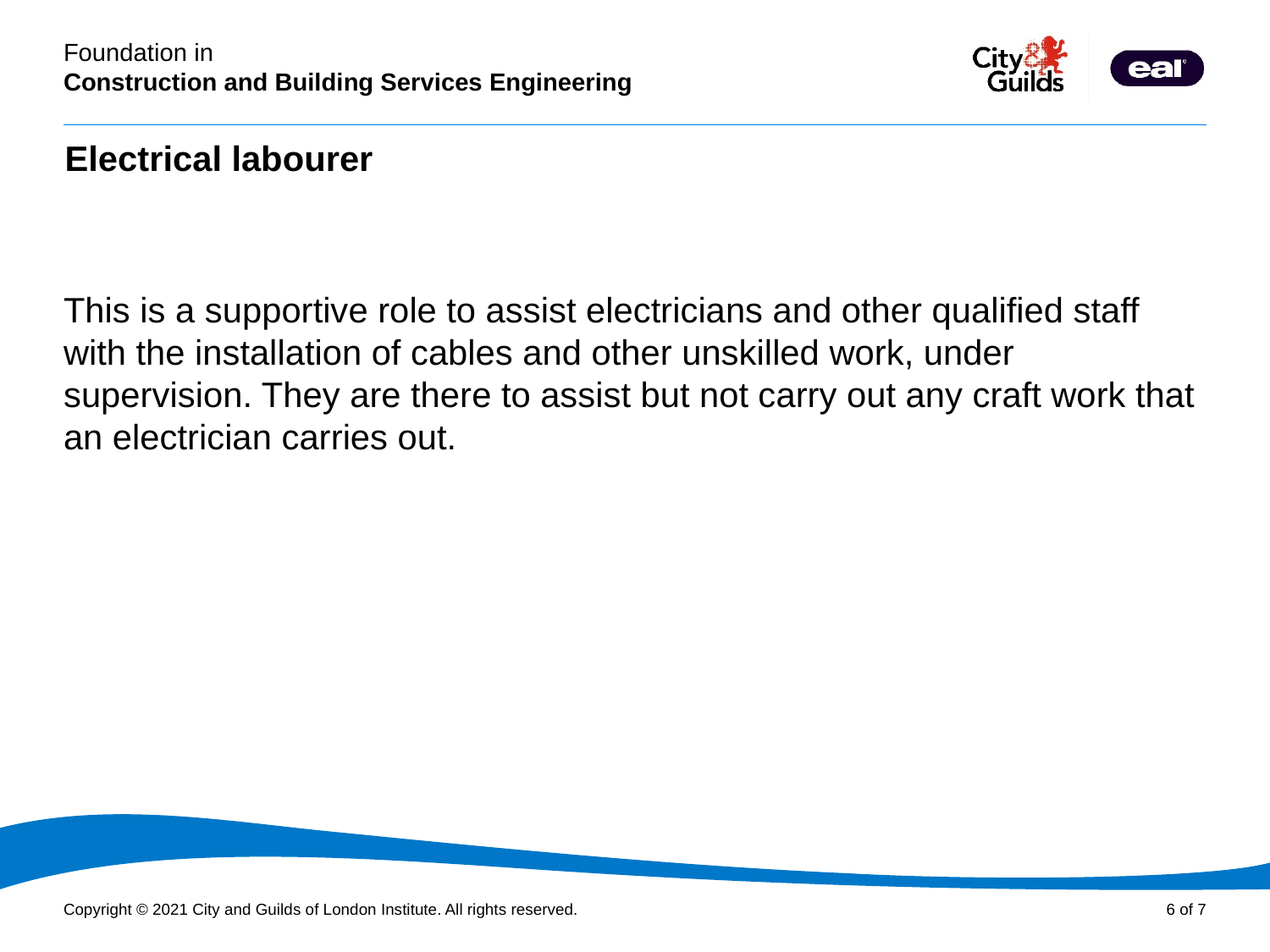

# Electrical labourer

This is a supportive role to assist electricians and other qualified staff with the installation of cables and other unskilled work, under supervision. They are there to assist but not carry out any craft work that an electrician carries out.